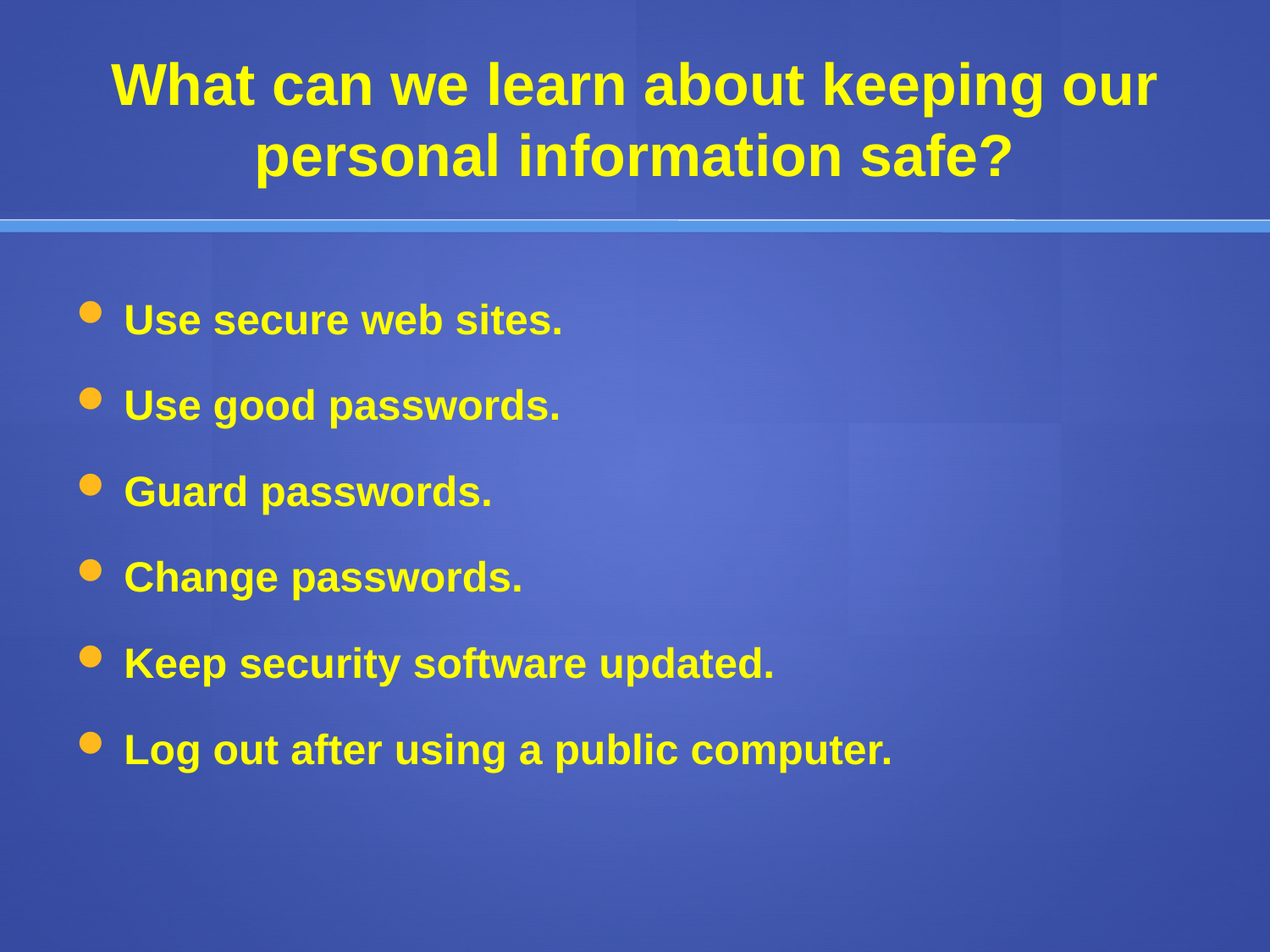

# What can we learn about keeping our personal information safe?
Use secure web sites.
Use good passwords.
Guard passwords.
Change passwords.
Keep security software updated.
Log out after using a public computer.